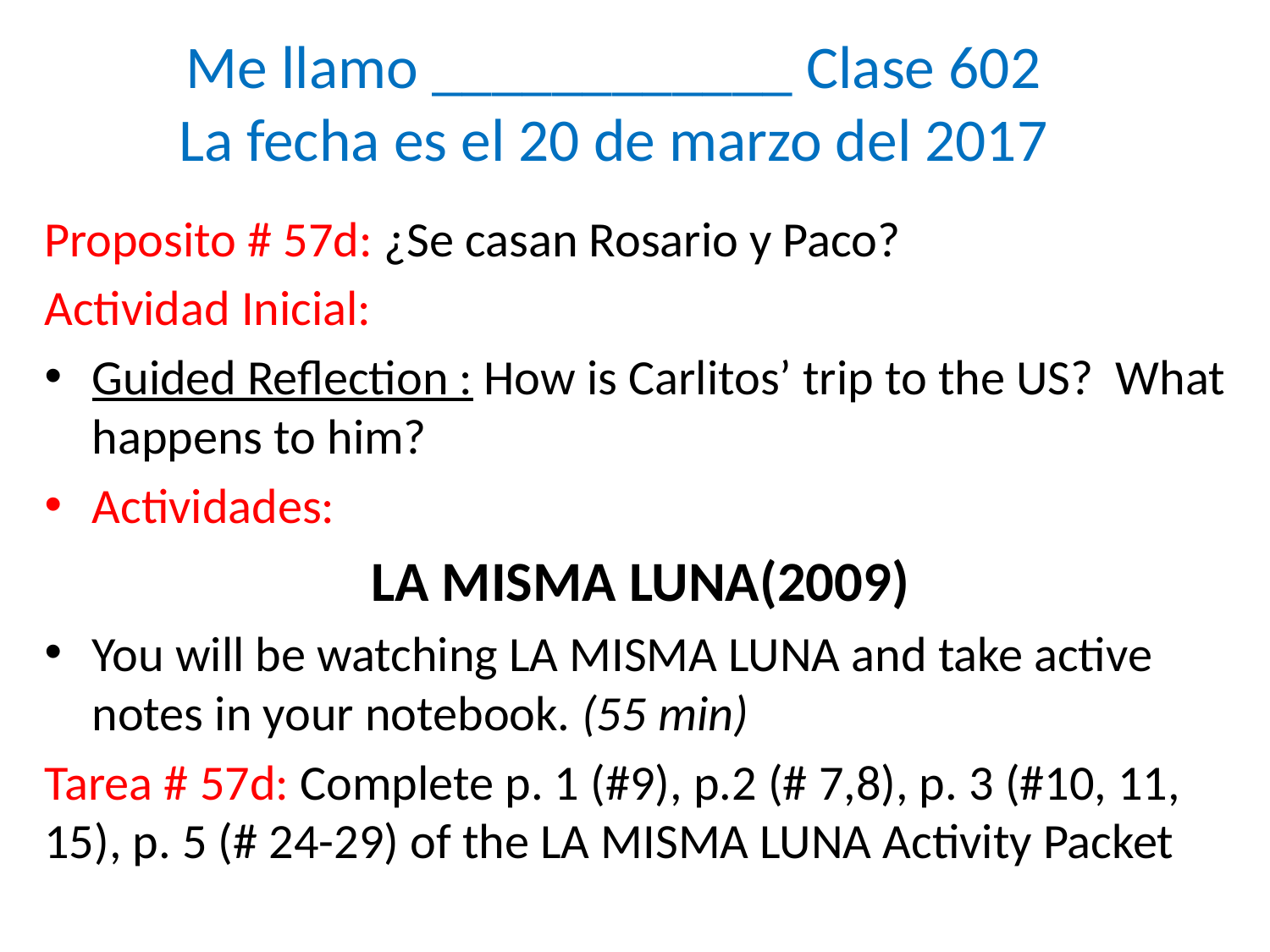

# Me llamo ____________ Clase 602 La fecha es el 20 de marzo del 2017
Proposito # 57d: ¿Se casan Rosario y Paco?
Actividad Inicial:
Guided Reflection : How is Carlitos’ trip to the US?  What happens to him?
Actividades:
LA MISMA LUNA(2009)
You will be watching LA MISMA LUNA and take active notes in your notebook. (55 min)
Tarea # 57d: Complete p. 1 (#9), p.2 (# 7,8), p. 3 (#10, 11, 15), p. 5 (# 24-29) of the LA MISMA LUNA Activity Packet